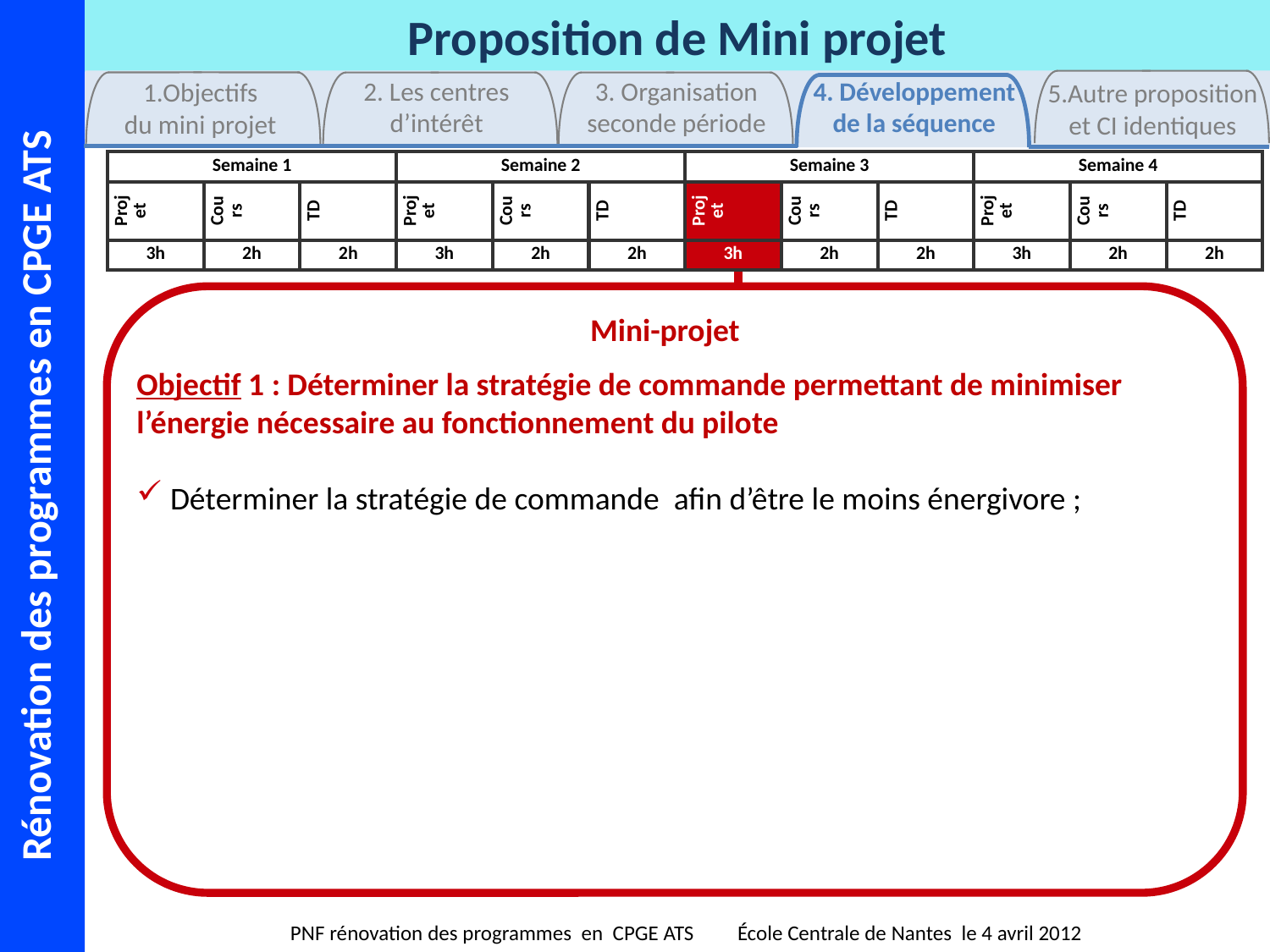

| Semaine 1 |  |  | Semaine 2 |  |  | Semaine 3 |  |  | Semaine 4 |  |  |
| --- | --- | --- | --- | --- | --- | --- | --- | --- | --- | --- | --- |
| Projet | Cours | TD | Projet | Cours | TD | Projet | Cours | TD | Projet | Cours | TD |
| 3h | 2h | 2h | 3h | 2h | 2h | 3h | 2h | 2h | 3h | 2h | 2h |

Mini-projet
Objectif 1 : Déterminer la stratégie de commande permettant de minimiser l’énergie nécessaire au fonctionnement du pilote

 Déterminer la stratégie de commande  afin d’être le moins énergivore ;